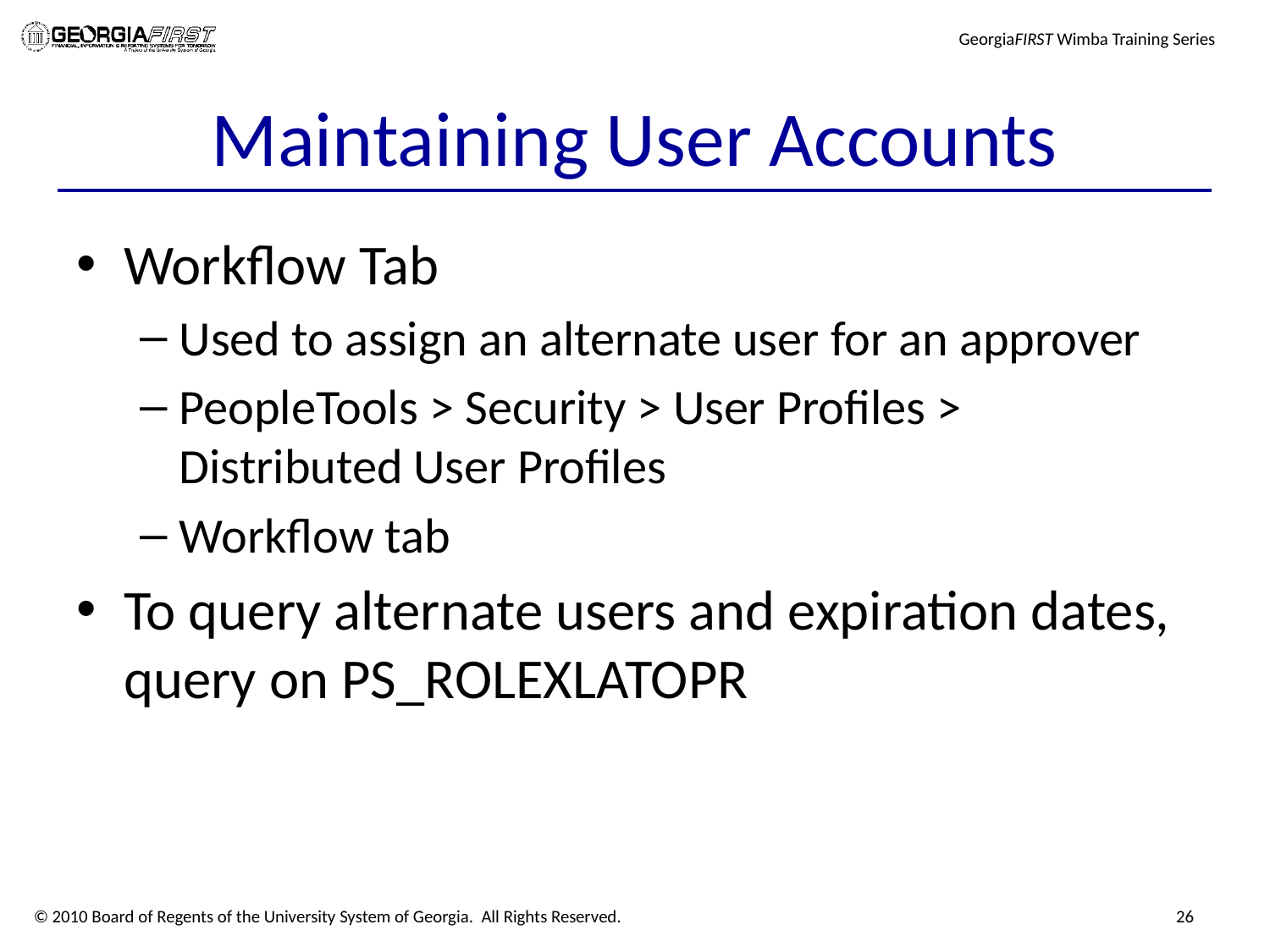

# Maintaining User Accounts
Workflow Tab
Used to assign an alternate user for an approver
PeopleTools > Security > User Profiles > Distributed User Profiles
Workflow tab
To query alternate users and expiration dates, query on PS_ROLEXLATOPR